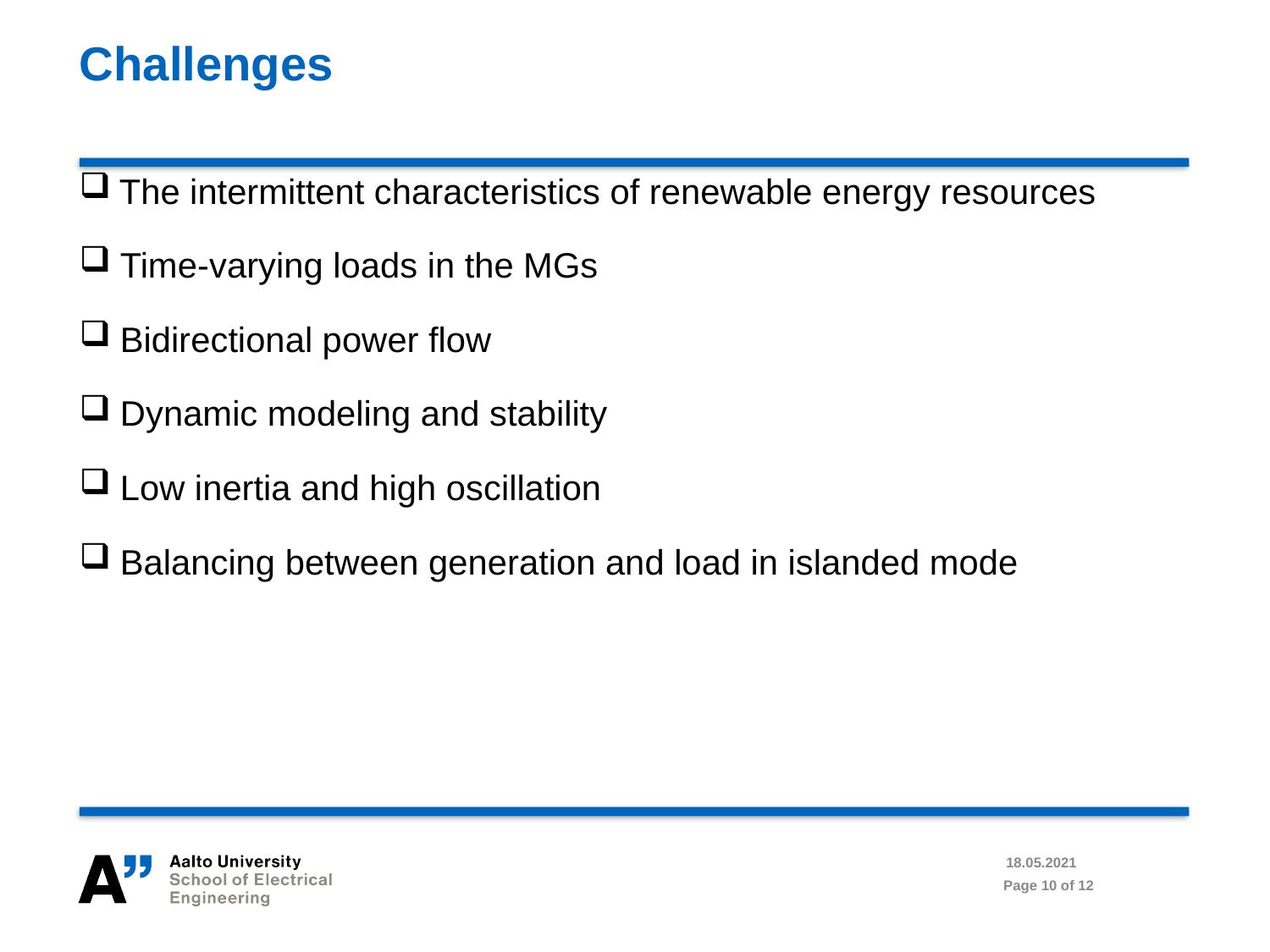

# Challenges
The intermittent characteristics of renewable energy resources

Time-varying loads in the MGs

Bidirectional power flow

Dynamic modeling and stability

Low inertia and high oscillation

Balancing between generation and load in islanded mode

18.05.2021
Page 10 of 12